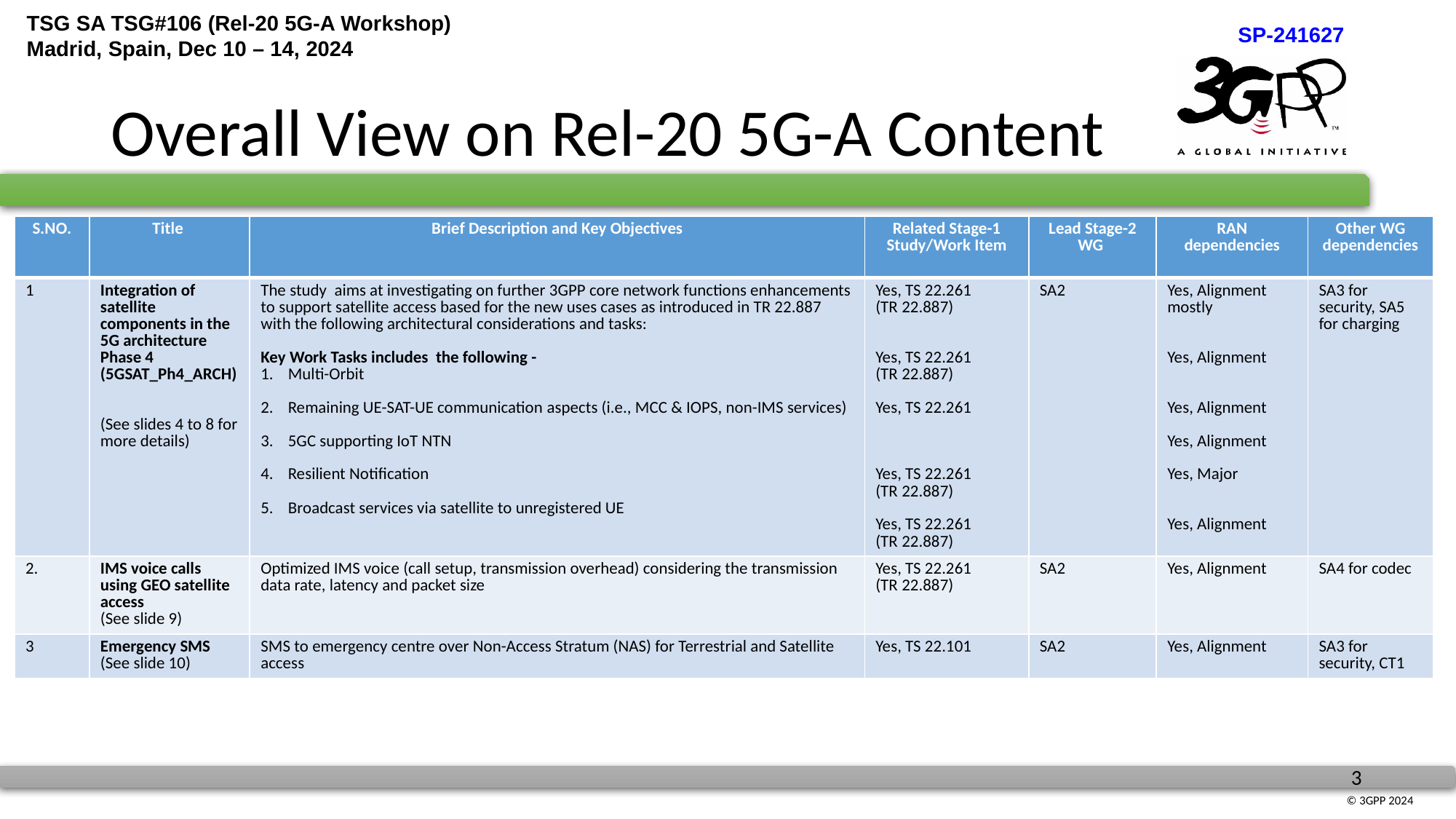

# Overall View on Rel-20 5G-A Content
| S.NO. | Title | Brief Description and Key Objectives | Related Stage-1 Study/Work Item | Lead Stage-2 WG | RAN dependencies | Other WG dependencies |
| --- | --- | --- | --- | --- | --- | --- |
| 1 | Integration of satellite components in the 5G architecture Phase 4 (5GSAT\_Ph4\_ARCH) (See slides 4 to 8 for more details) | The study aims at investigating on further 3GPP core network functions enhancements to support satellite access based for the new uses cases as introduced in TR 22.887 with the following architectural considerations and tasks: Key Work Tasks includes the following - Multi-Orbit Remaining UE-SAT-UE communication aspects (i.e., MCC & IOPS, non-IMS services) 5GC supporting IoT NTN Resilient Notification Broadcast services via satellite to unregistered UE | Yes, TS 22.261 (TR 22.887) Yes, TS 22.261 (TR 22.887) Yes, TS 22.261 Yes, TS 22.261 (TR 22.887) Yes, TS 22.261 (TR 22.887) | SA2 | Yes, Alignment mostly Yes, Alignment Yes, Alignment Yes, Alignment Yes, Major Yes, Alignment | SA3 for security, SA5 for charging |
| 2. | IMS voice calls using GEO satellite access (See slide 9) | Optimized IMS voice (call setup, transmission overhead) considering the transmission data rate, latency and packet size | Yes, TS 22.261 (TR 22.887) | SA2 | Yes, Alignment | SA4 for codec |
| 3 | Emergency SMS (See slide 10) | SMS to emergency centre over Non-Access Stratum (NAS) for Terrestrial and Satellite access | Yes, TS 22.101 | SA2 | Yes, Alignment | SA3 for security, CT1 |